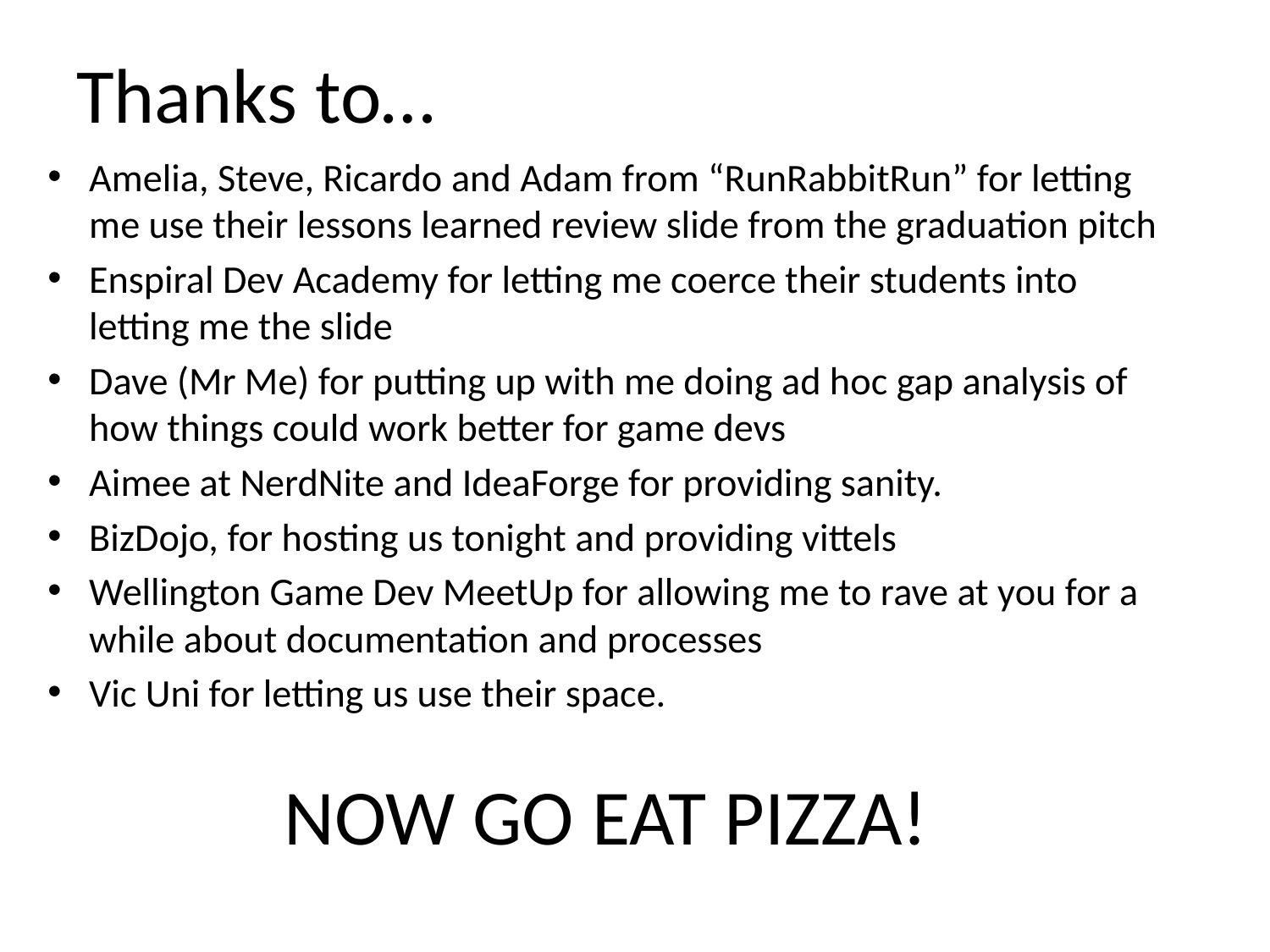

# Thanks to…
Amelia, Steve, Ricardo and Adam from “RunRabbitRun” for letting me use their lessons learned review slide from the graduation pitch
Enspiral Dev Academy for letting me coerce their students into letting me the slide
Dave (Mr Me) for putting up with me doing ad hoc gap analysis of how things could work better for game devs
Aimee at NerdNite and IdeaForge for providing sanity.
BizDojo, for hosting us tonight and providing vittels
Wellington Game Dev MeetUp for allowing me to rave at you for a while about documentation and processes
Vic Uni for letting us use their space.

NOW GO EAT PIZZA!